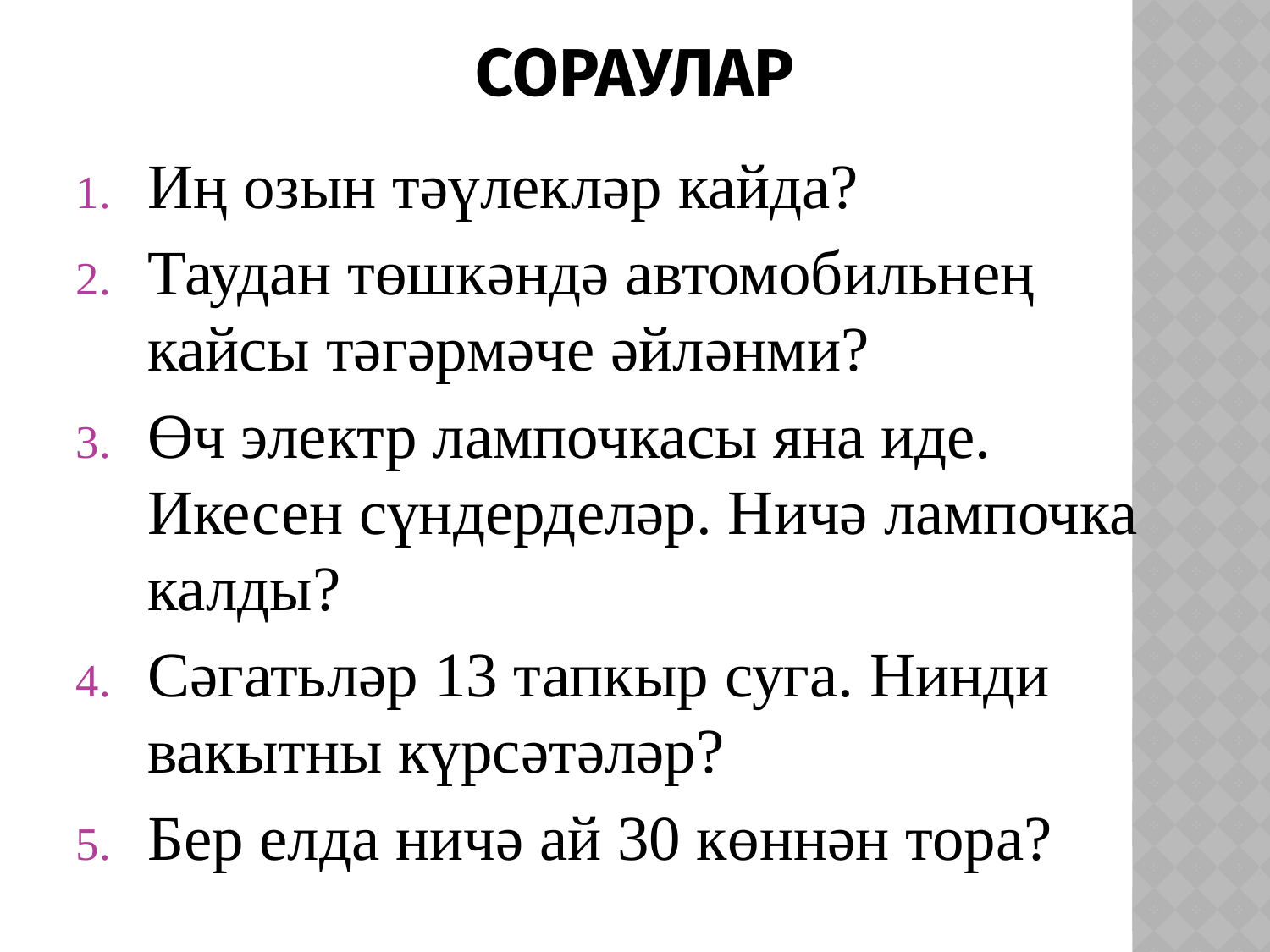

# Сораулар
Иң озын тәүлекләр кайда?
Таудан төшкәндә автомобильнең кайсы тәгәрмәче әйләнми?
Өч электр лампочкасы яна иде. Икесен сүндерделәр. Ничә лампочка калды?
Сәгатьләр 13 тапкыр суга. Нинди вакытны күрсәтәләр?
Бер елда ничә ай 30 көннән тора?